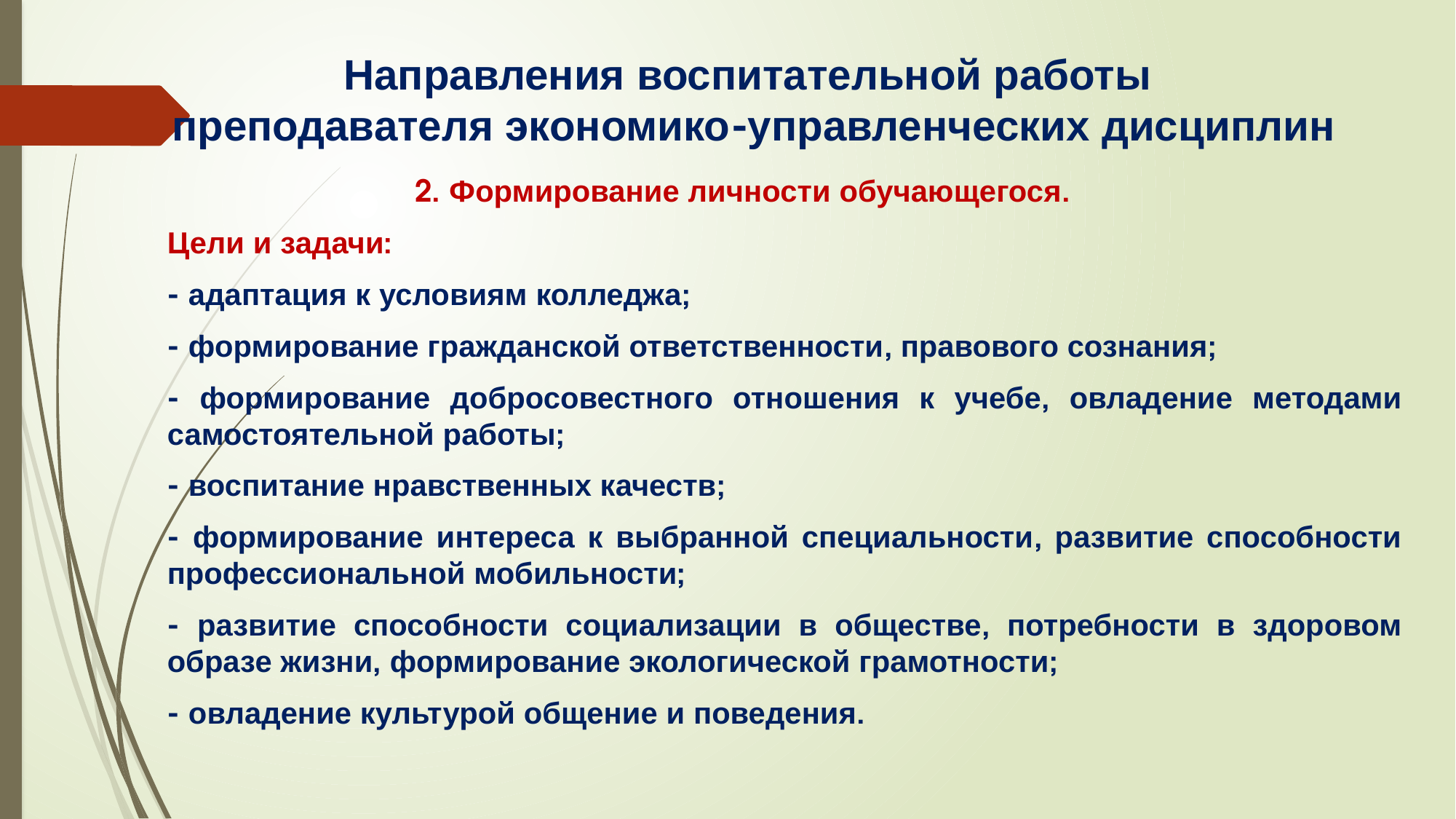

# Направления воспитательной работы преподавателя экономико-управленческих дисциплин
                             2. Формирование личности обучающегося.
Цели и задачи:
- адаптация к условиям колледжа;
- формирование гражданской ответственности, правового сознания;
- формирование добросовестного отношения к учебе, овладение методами самостоятельной работы;
- воспитание нравственных качеств;
- формирование интереса к выбранной специальности, развитие способности профессиональной мобильности;
- развитие способности социализации в обществе, потребности в здоровом образе жизни, формирование экологической грамотности;
- овладение культурой общение и поведения.